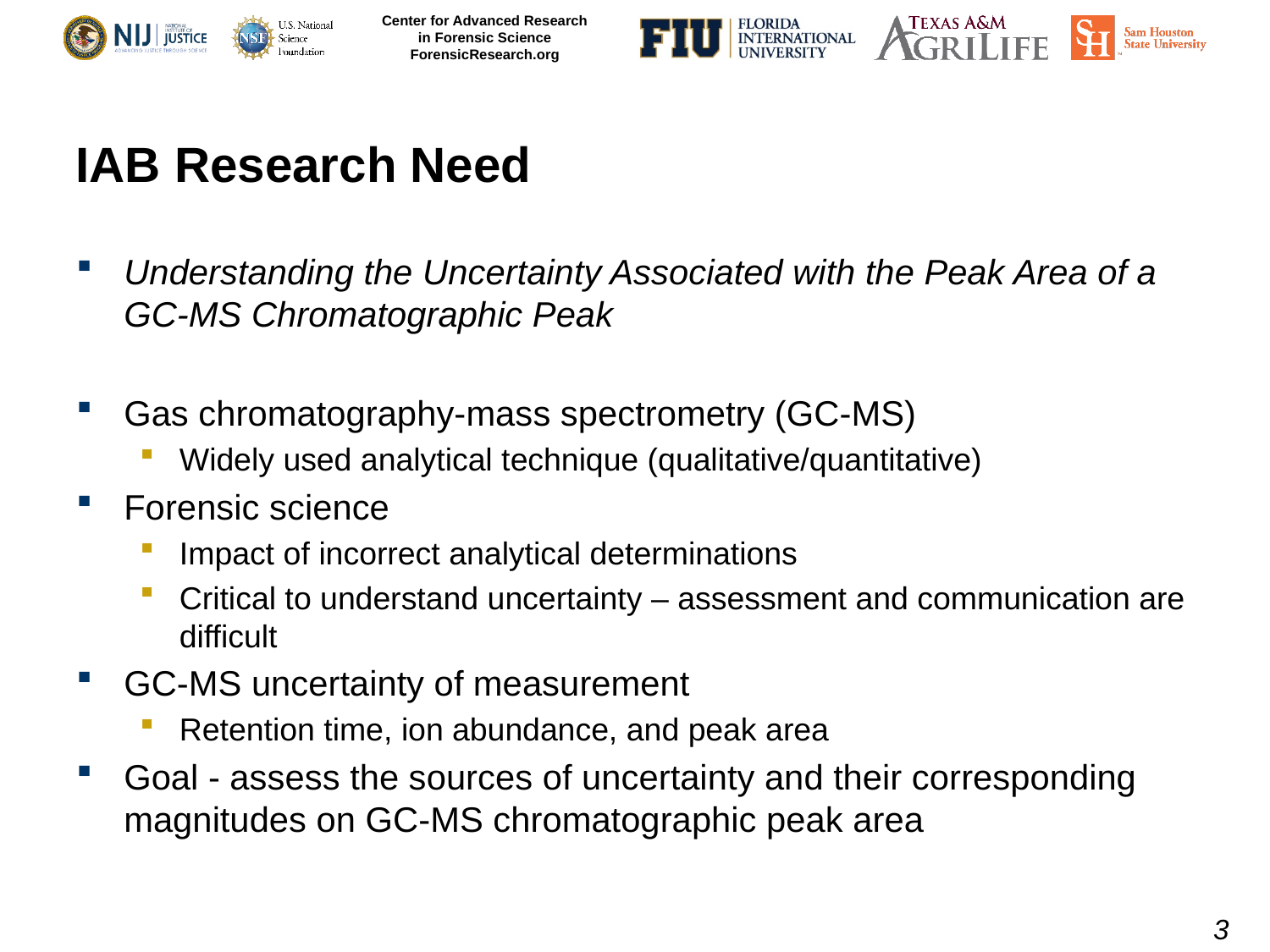

# IAB Research Need
Understanding the Uncertainty Associated with the Peak Area of a GC-MS Chromatographic Peak

Gas chromatography-mass spectrometry (GC-MS)
Widely used analytical technique (qualitative/quantitative)
Forensic science
Impact of incorrect analytical determinations
Critical to understand uncertainty – assessment and communication are difficult
GC-MS uncertainty of measurement
Retention time, ion abundance, and peak area
Goal - assess the sources of uncertainty and their corresponding magnitudes on GC-MS chromatographic peak area